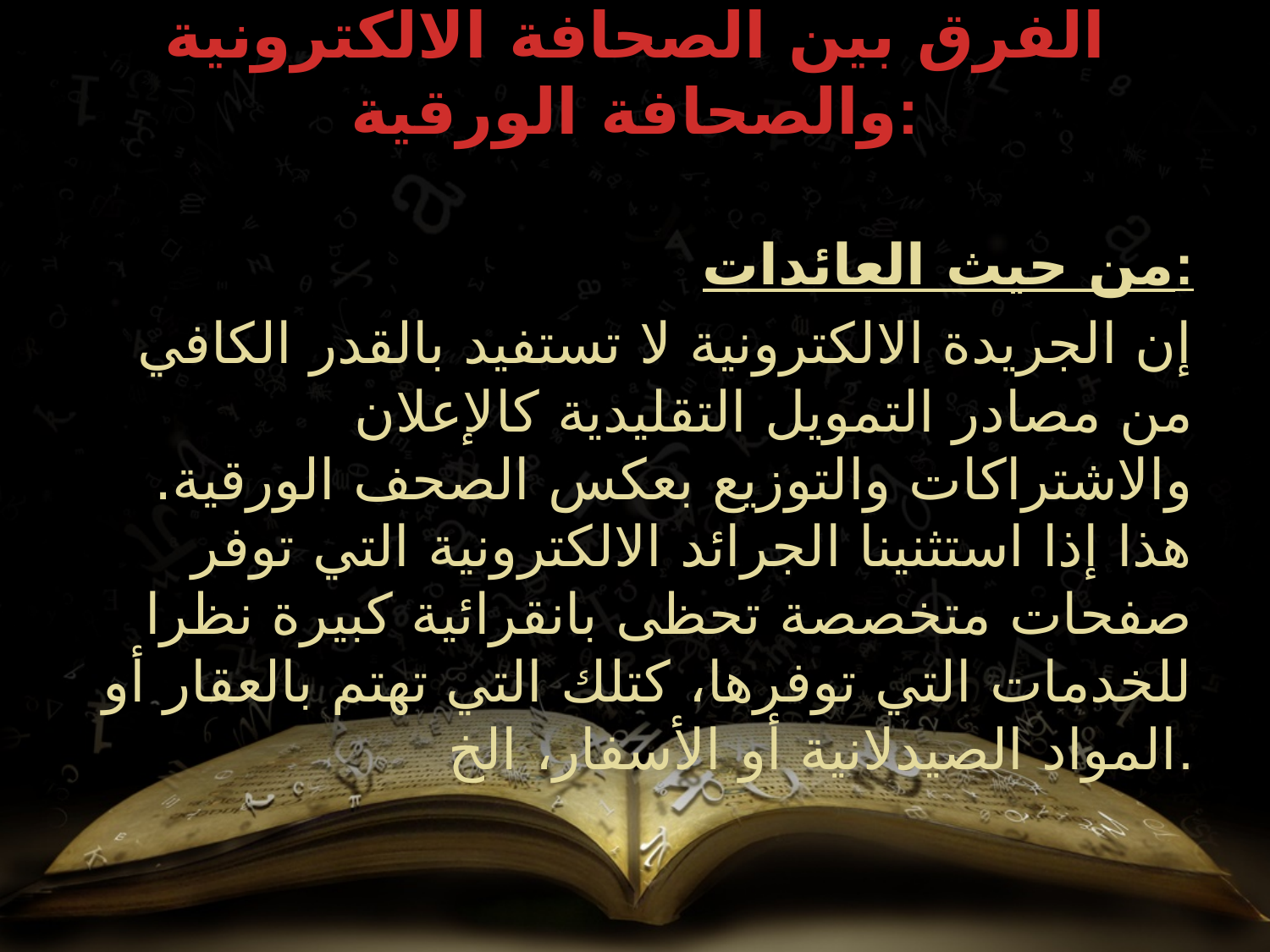

# الفرق بين الصحافة الالكترونية والصحافة الورقية:
من حيث العائدات:
 إن الجريدة الالكترونية لا تستفيد بالقدر الكافي من مصادر التمويل التقليدية كالإعلان والاشتراكات والتوزيع بعكس الصحف الورقية. هذا إذا استثنينا الجرائد الالكترونية التي توفر صفحات متخصصة تحظى بانقرائية كبيرة نظرا للخدمات التي توفرها، كتلك التي تهتم بالعقار أو المواد الصيدلانية أو الأسفار، الخ.